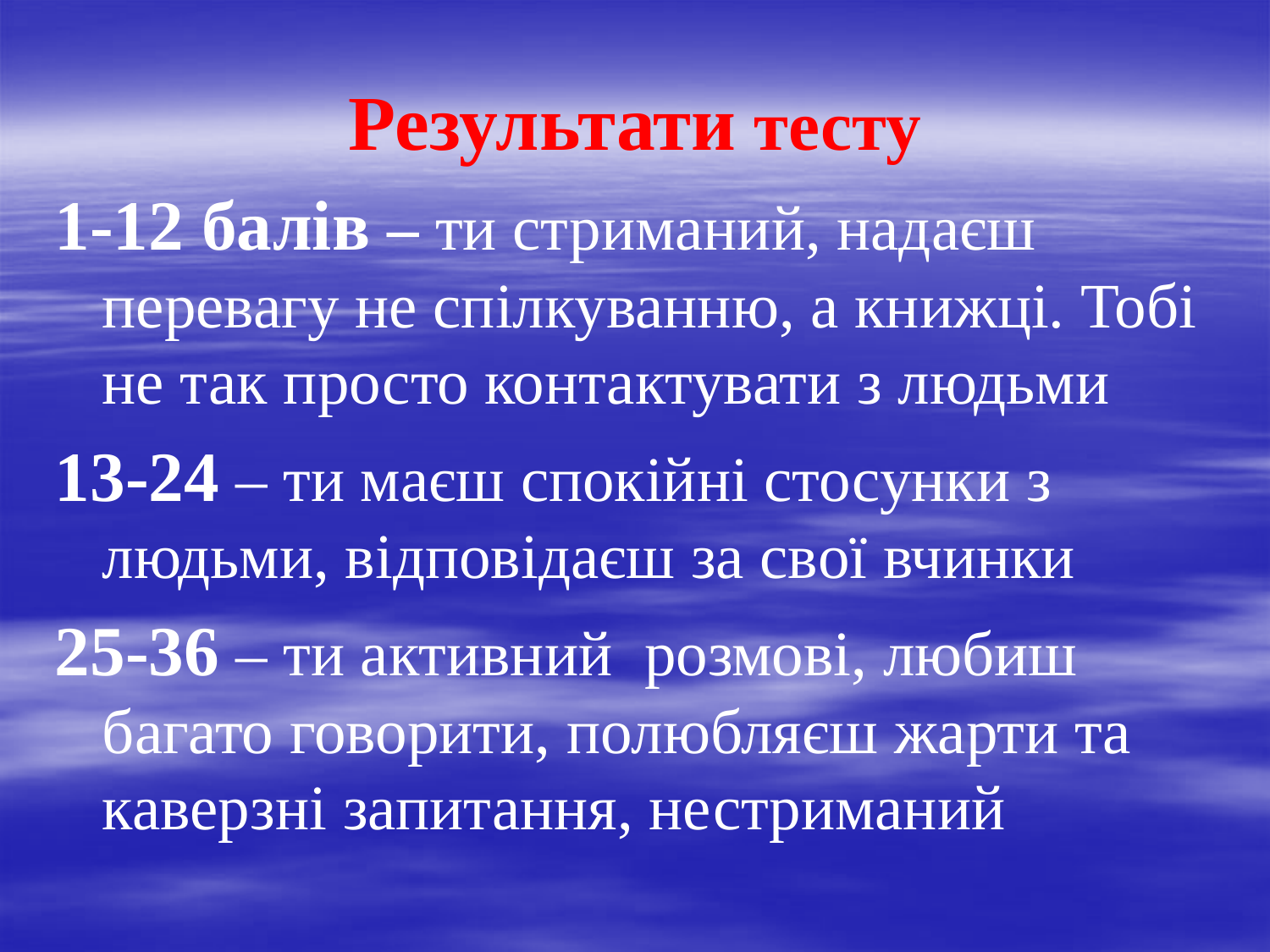

#
Результати тесту
1-12 балів – ти стриманий, надаєш перевагу не спілкуванню, а книжці. Тобі не так просто контактувати з людьми
13-24 – ти маєш спокійні стосунки з людьми, відповідаєш за свої вчинки
25-36 – ти активний  розмові, любиш багато говорити, полюбляєш жарти та каверзні запитання, нестриманий